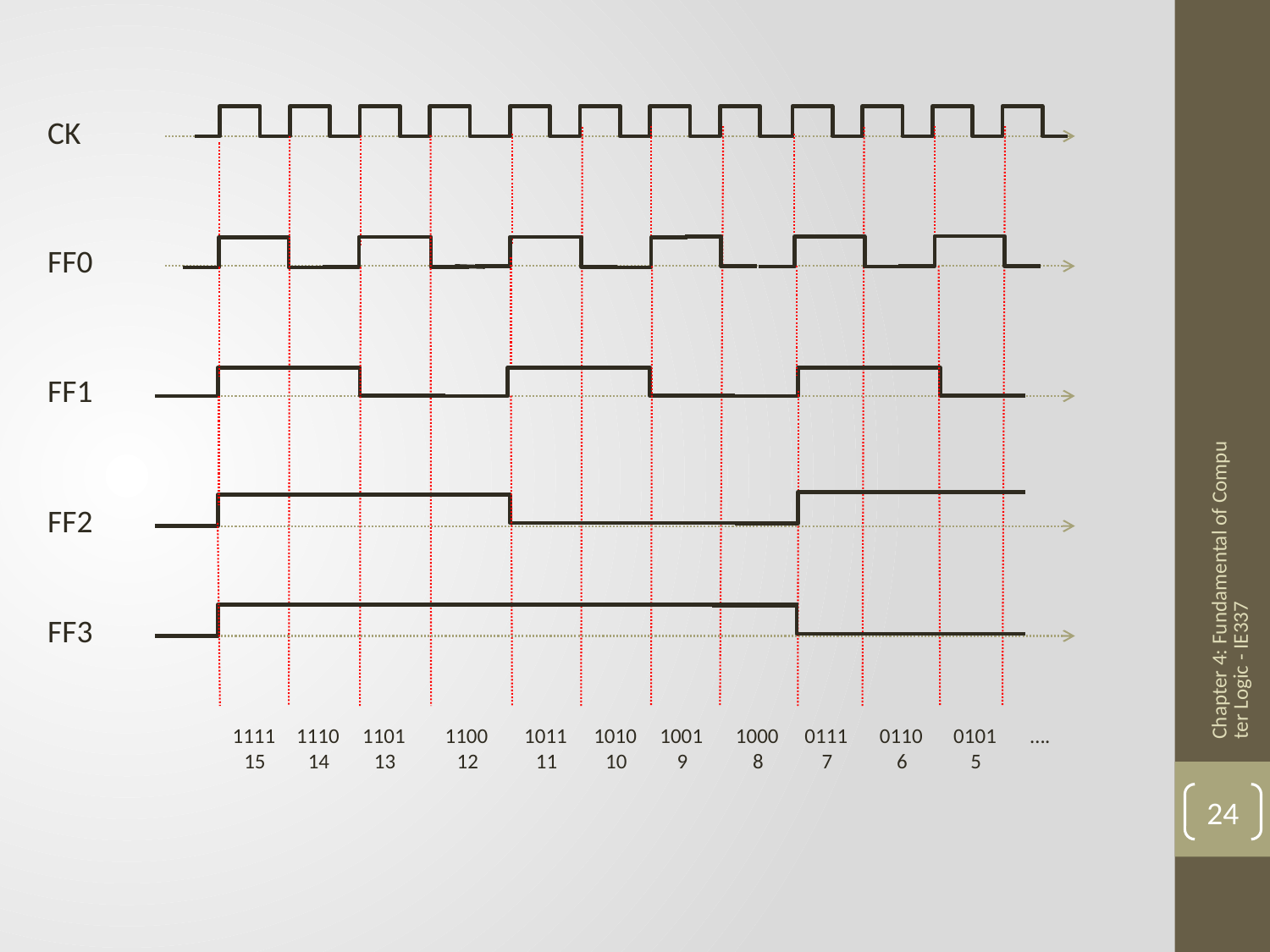

CK
FF0
FF1
FF2
Chapter 4: Fundamental of Computer Logic - IE337
FF3
….
1011
11
1010
10
0111
7
1111
15
1101
13
1100
12
0110
6
1001
9
1110
14
1000
8
0101
5
24